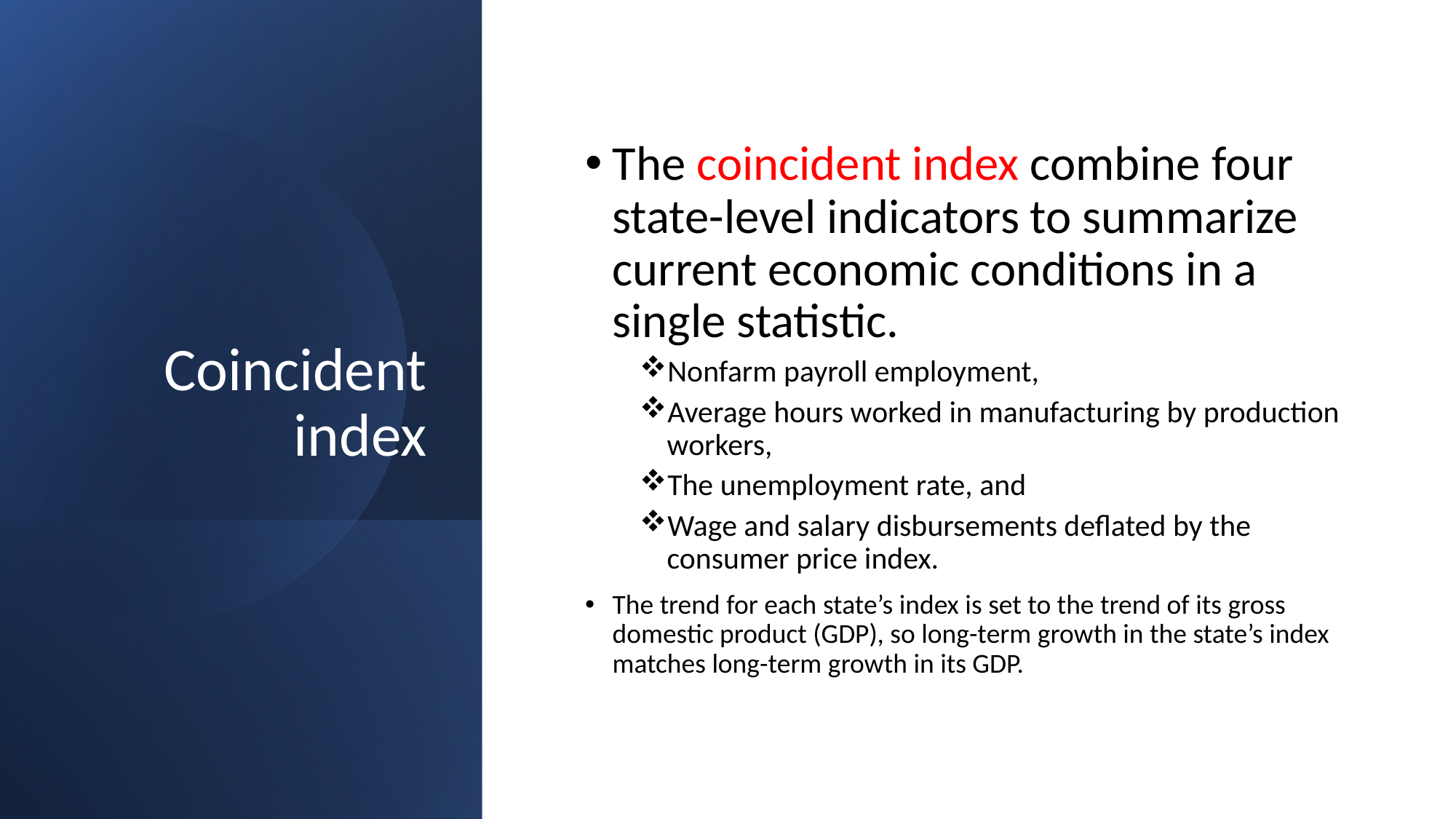

# Coincident index
The coincident index combine four state-level indicators to summarize current economic conditions in a single statistic.
Nonfarm payroll employment,
Average hours worked in manufacturing by production workers,
The unemployment rate, and
Wage and salary disbursements deflated by the consumer price index.
The trend for each state’s index is set to the trend of its gross domestic product (GDP), so long-term growth in the state’s index matches long-term growth in its GDP.